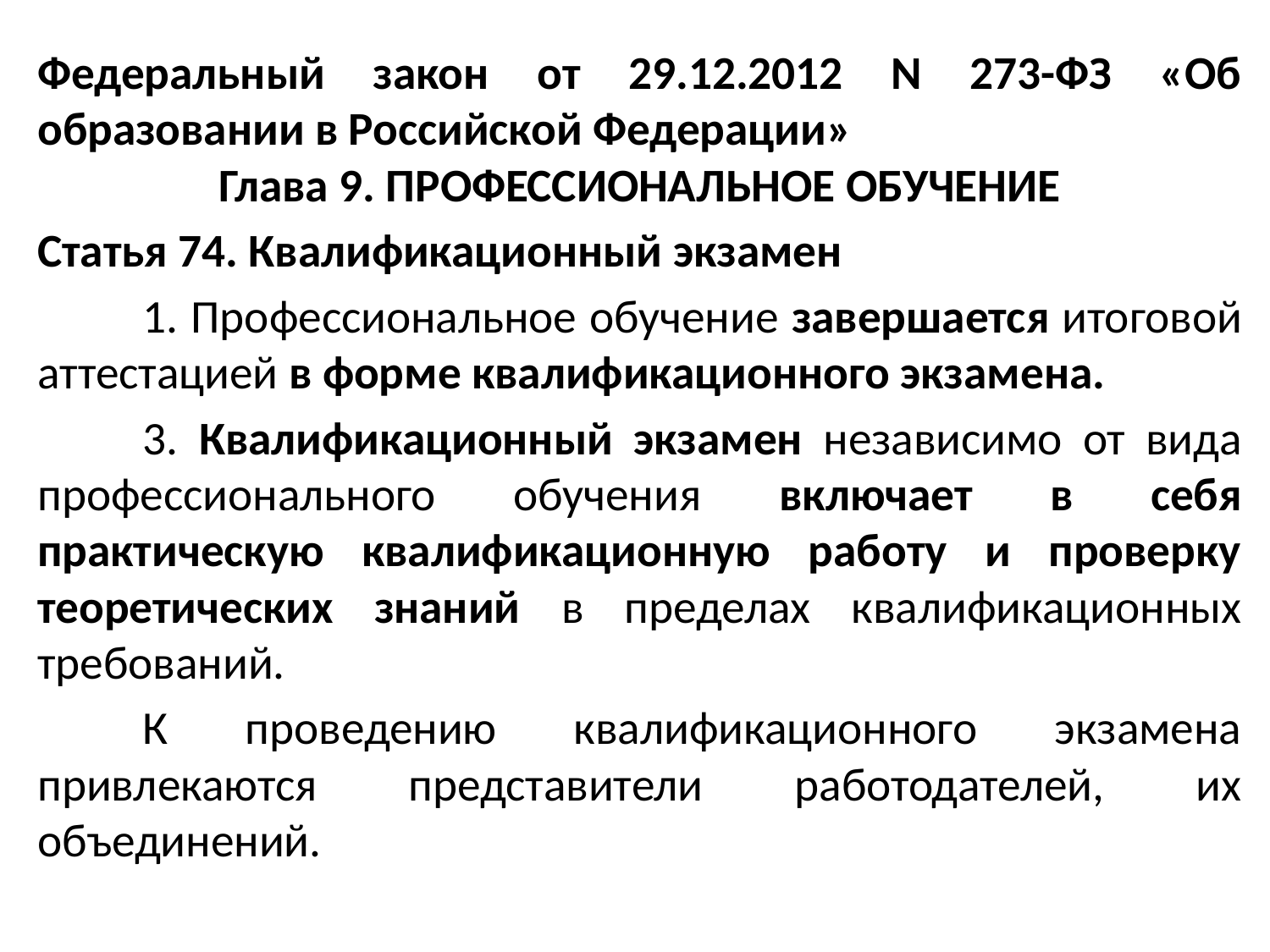

Федеральный закон от 29.12.2012 N 273-ФЗ «Об образовании в Российской Федерации»
Глава 9. ПРОФЕССИОНАЛЬНОЕ ОБУЧЕНИЕ
Статья 74. Квалификационный экзамен
	1. Профессиональное обучение завершается итоговой аттестацией в форме квалификационного экзамена.
	3. Квалификационный экзамен независимо от вида профессионального обучения включает в себя практическую квалификационную работу и проверку теоретических знаний в пределах квалификационных требований.
	К проведению квалификационного экзамена привлекаются представители работодателей, их объединений.